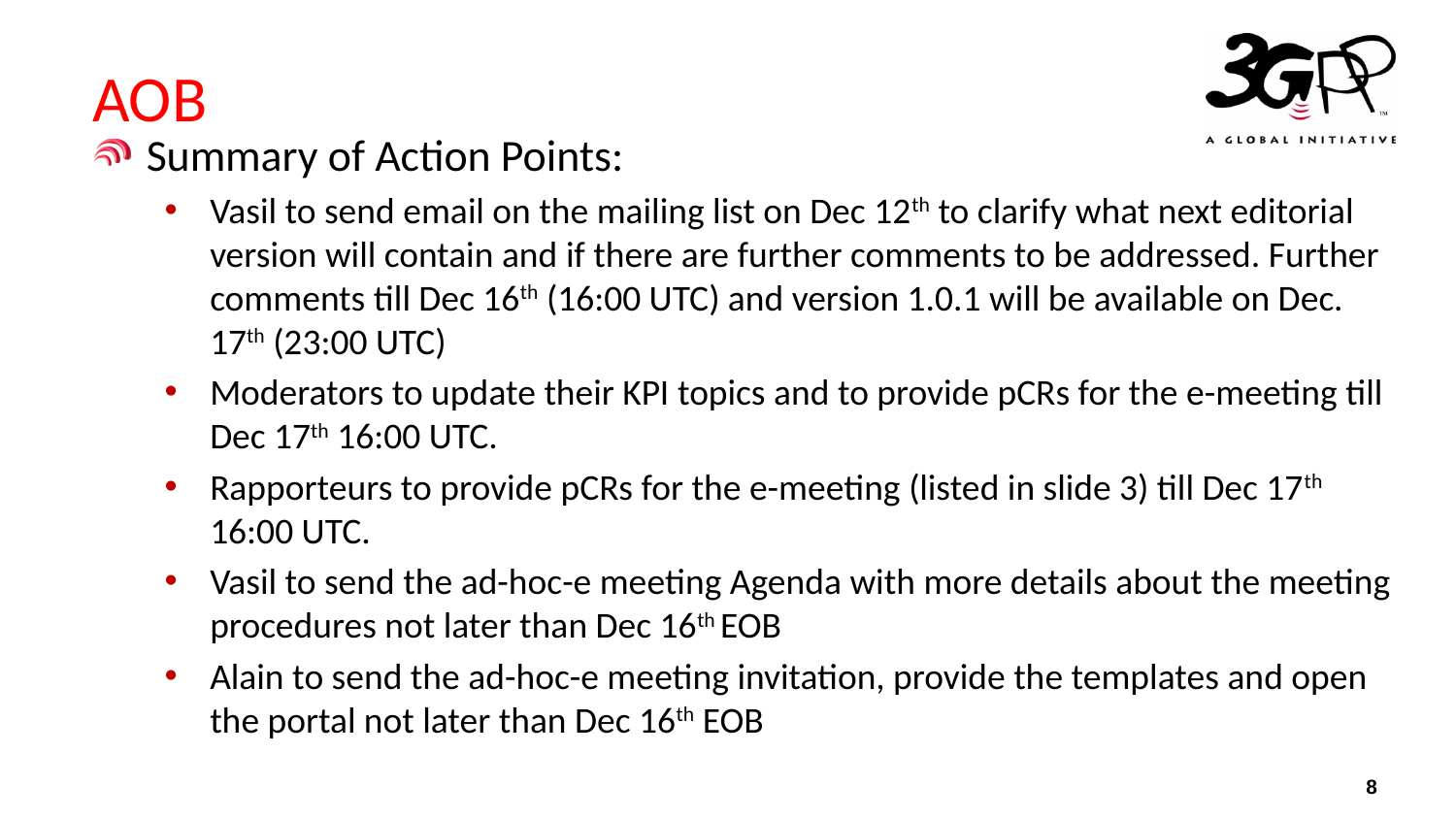

# AOB
Summary of Action Points:
Vasil to send email on the mailing list on Dec 12th to clarify what next editorial version will contain and if there are further comments to be addressed. Further comments till Dec 16th (16:00 UTC) and version 1.0.1 will be available on Dec. 17th (23:00 UTC)
Moderators to update their KPI topics and to provide pCRs for the e-meeting till Dec 17th 16:00 UTC.
Rapporteurs to provide pCRs for the e-meeting (listed in slide 3) till Dec 17th 16:00 UTC.
Vasil to send the ad-hoc-e meeting Agenda with more details about the meeting procedures not later than Dec 16th EOB
Alain to send the ad-hoc-e meeting invitation, provide the templates and open the portal not later than Dec 16th EOB